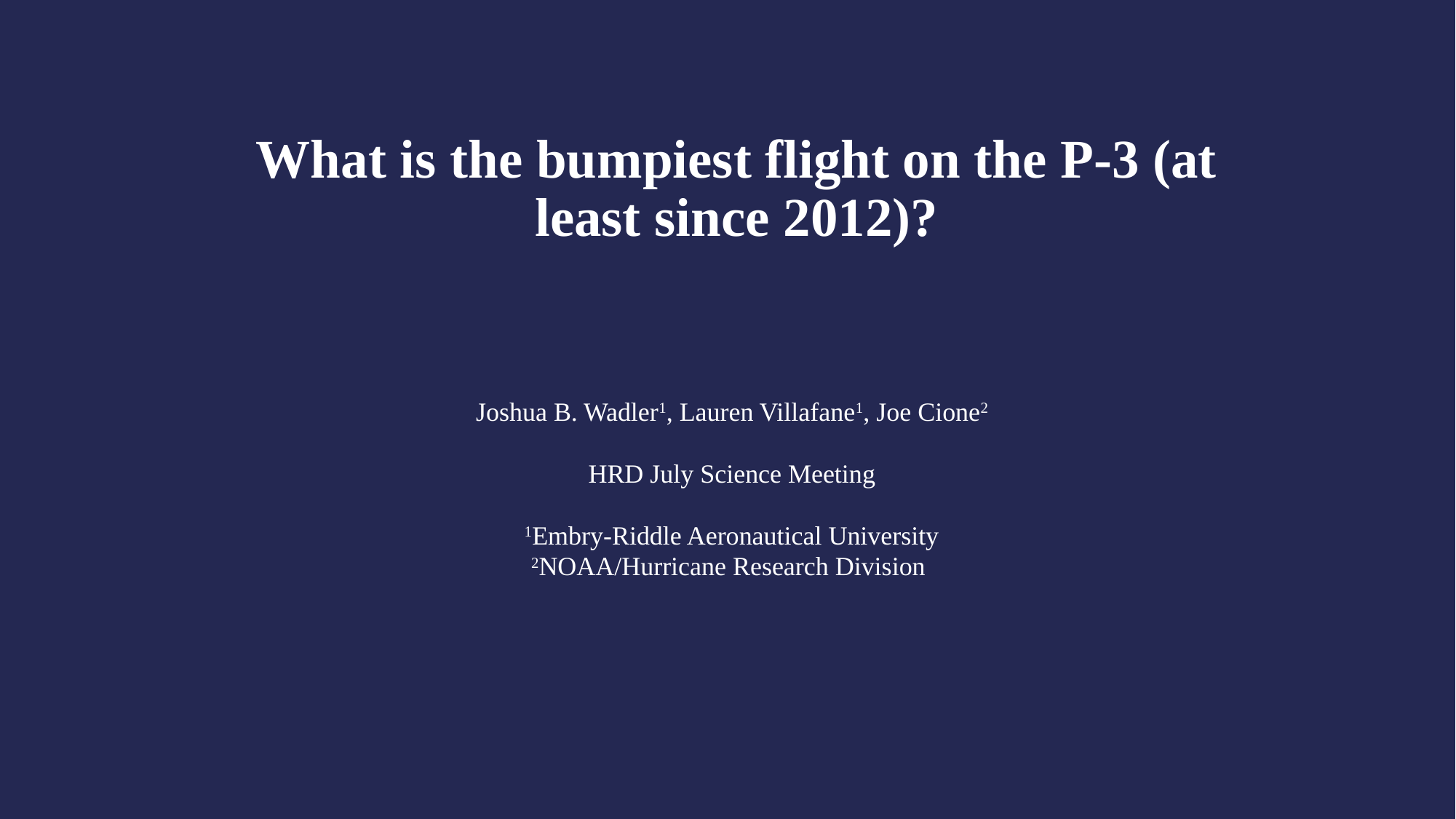

# What is the bumpiest flight on the P-3 (at least since 2012)?
Joshua B. Wadler1, Lauren Villafane1, Joe Cione2

HRD July Science Meeting

1Embry-Riddle Aeronautical University
2NOAA/Hurricane Research Division